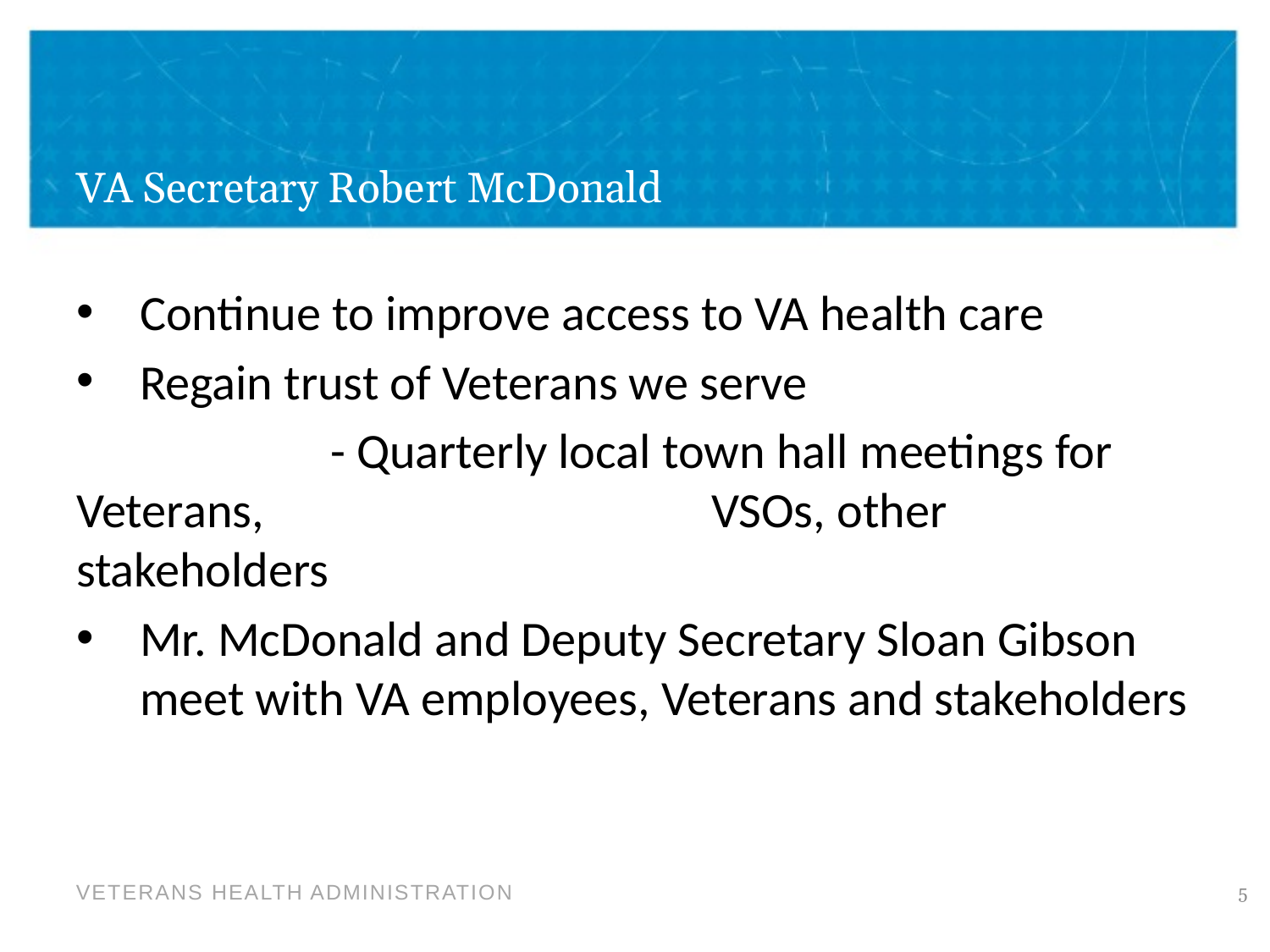

# VA Secretary Robert McDonald

Continue to improve access to VA health care
Regain trust of Veterans we serve
		- Quarterly local town hall meetings for Veterans, 				VSOs, other stakeholders
Mr. McDonald and Deputy Secretary Sloan Gibson meet with VA employees, Veterans and stakeholders

5